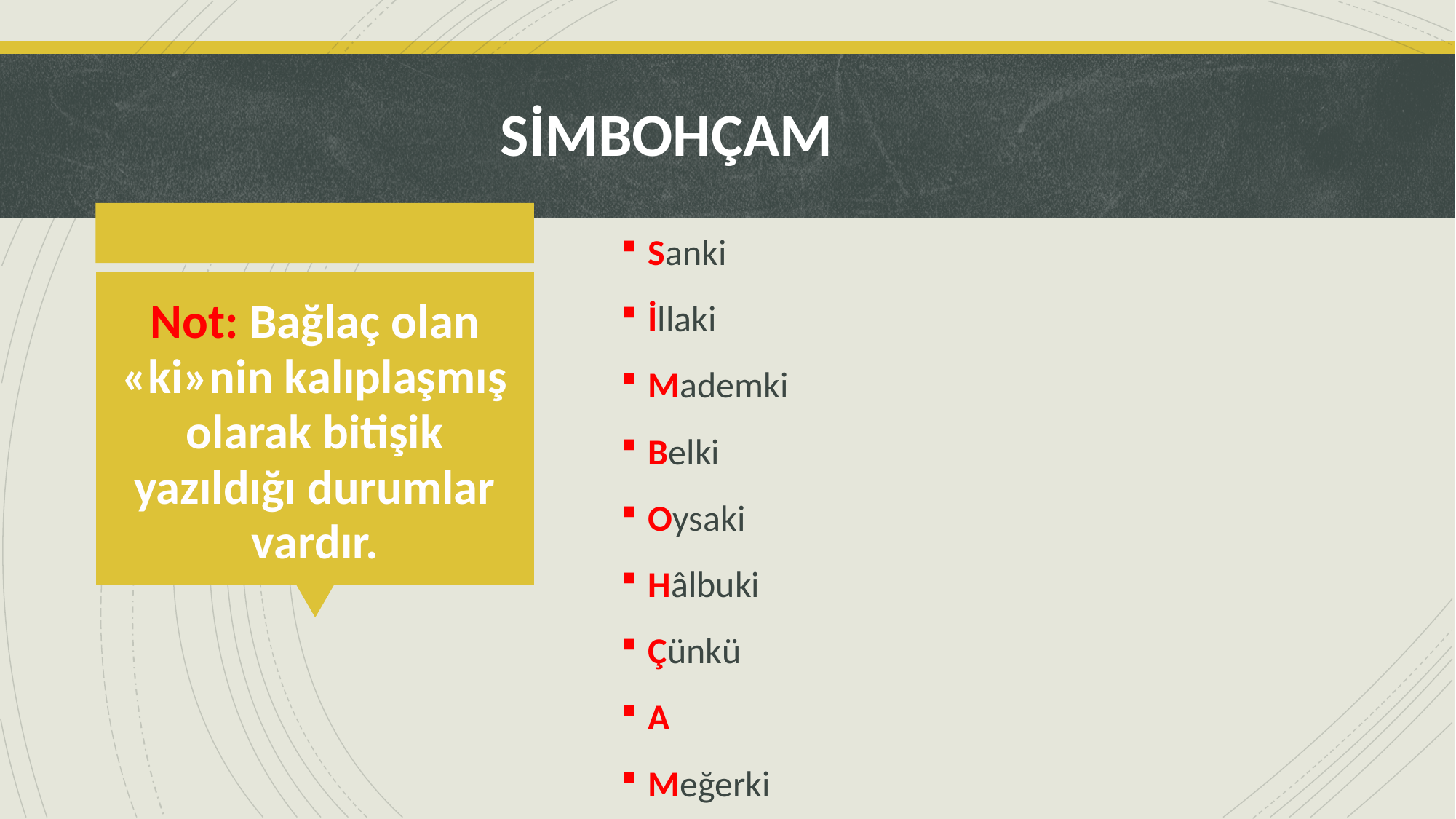

SİMBOHÇAM
Sanki
İllaki
Mademki
Belki
Oysaki
Hâlbuki
Çünkü
A
Meğerki
# Not: Bağlaç olan «ki»nin kalıplaşmış olarak bitişik yazıldığı durumlar vardır.